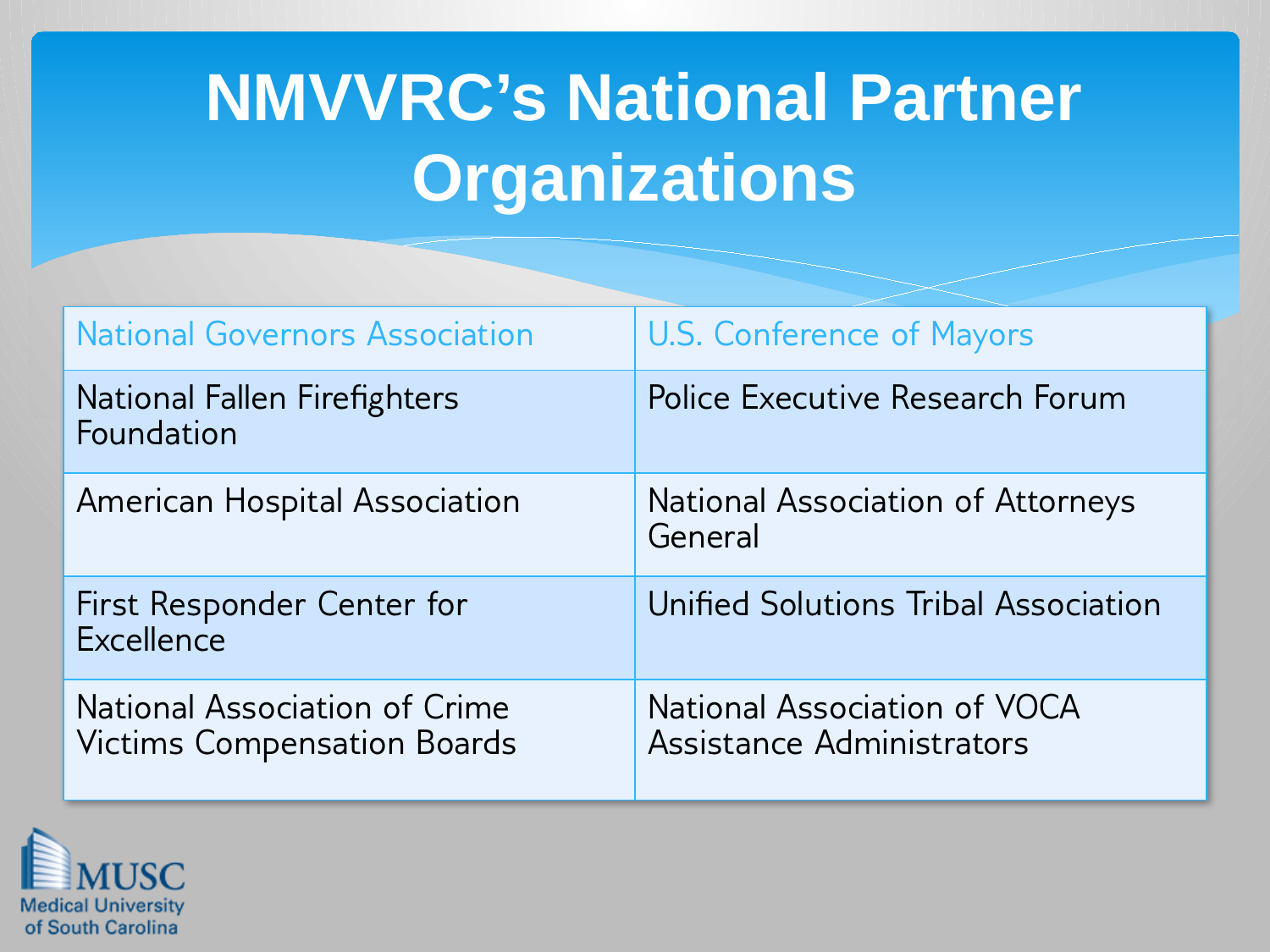

# NMVVRC’s National Partner Organizations
| National Governors Association | U.S. Conference of Mayors |
| --- | --- |
| National Fallen Firefighters Foundation | Police Executive Research Forum |
| American Hospital Association | National Association of Attorneys General |
| First Responder Center for Excellence | Unified Solutions Tribal Association |
| National Association of Crime Victims Compensation Boards | National Association of VOCA Assistance Administrators |